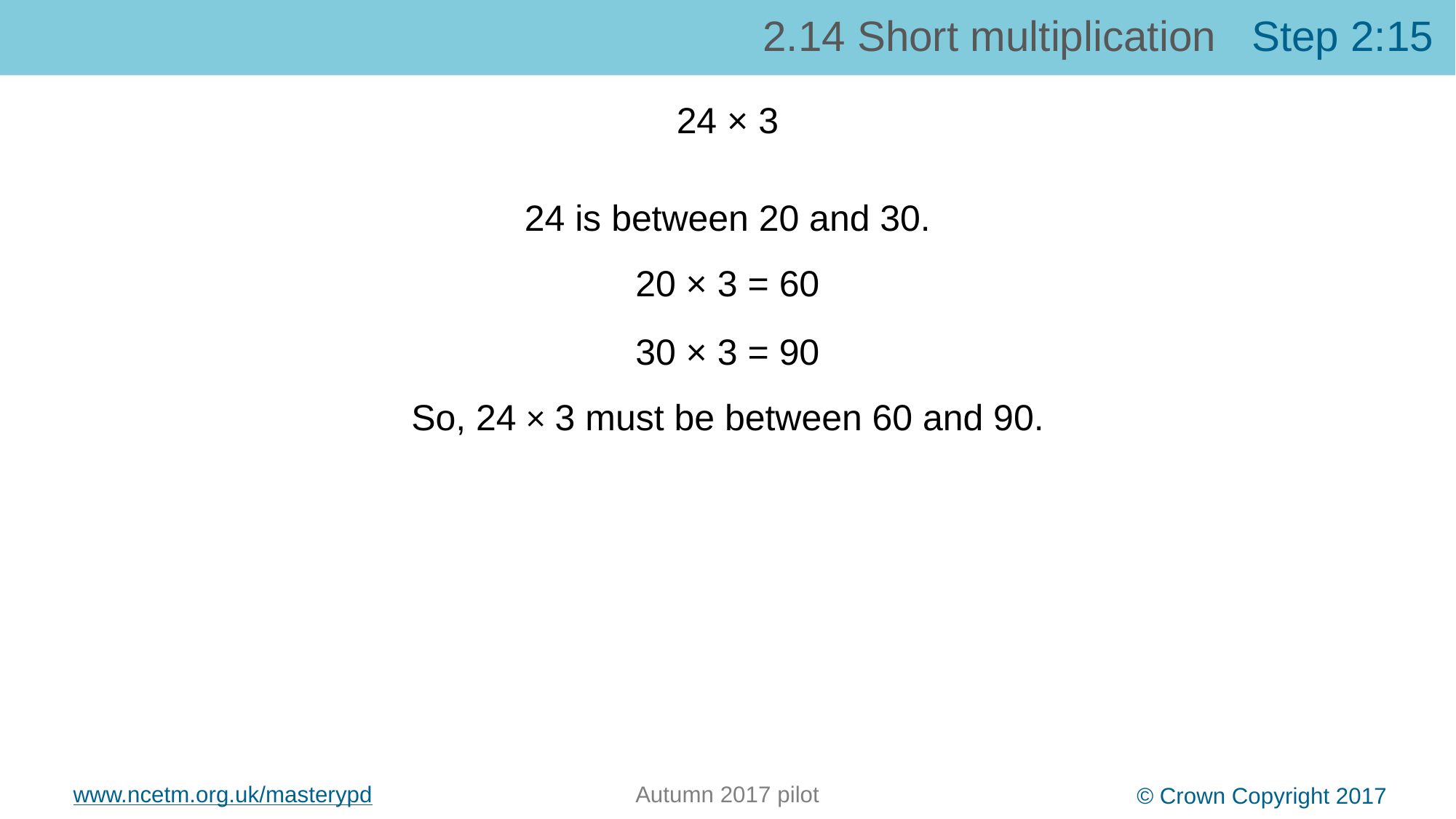

2.14 Short multiplication   Step 2:15
24 × 3
24 is between 20 and 30.
20 × 3 = 60
30 × 3 = 90
So, 24 × 3 must be between 60 and 90.